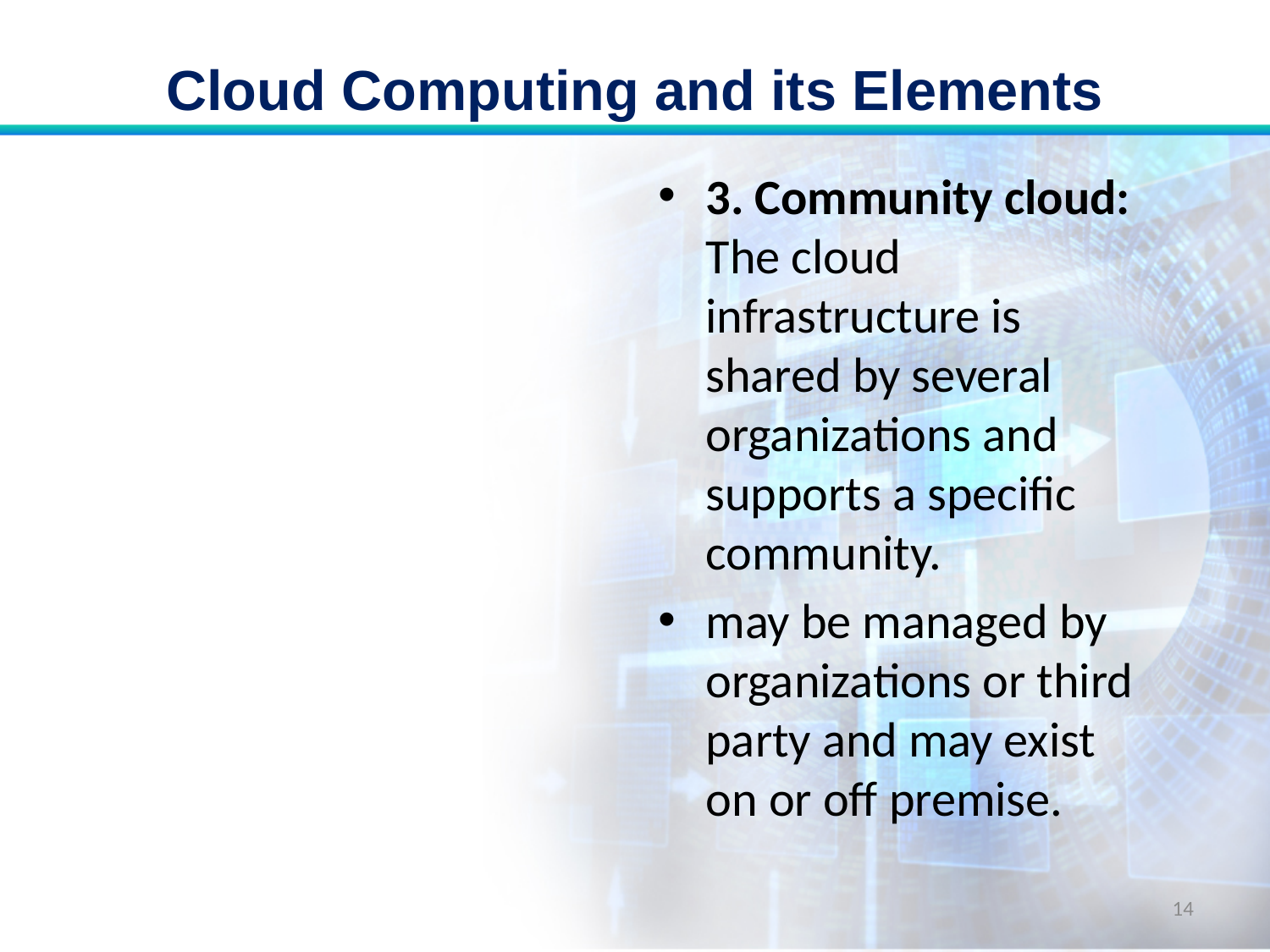

# Cloud Computing and its Elements
3. Community cloud: The cloud infrastructure is shared by several organizations and supports a specific community.
may be managed by organizations or third party and may exist on or off premise.
14